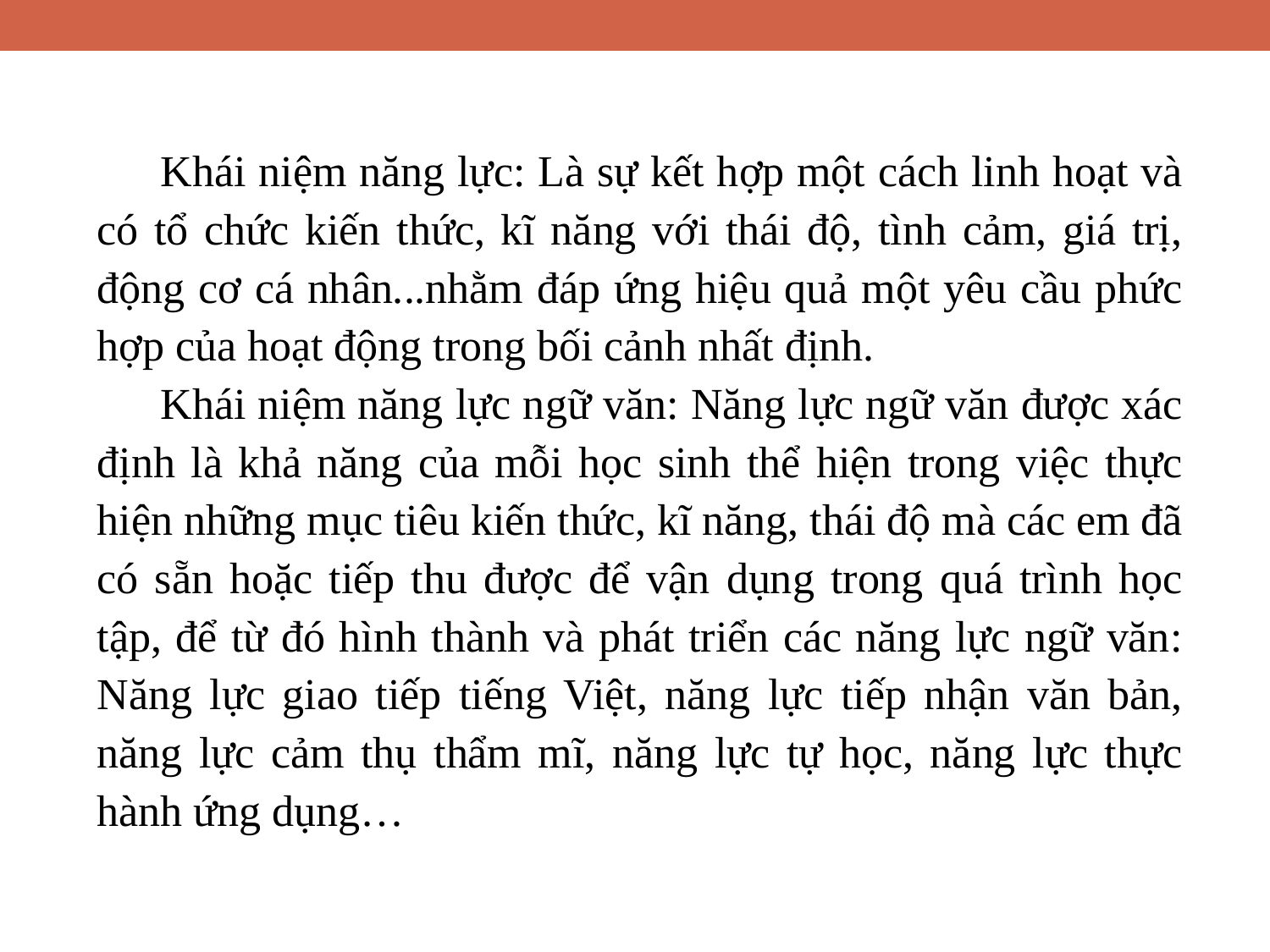

Khái niệm năng lực: Là sự kết hợp một cách linh hoạt và có tổ chức kiến thức, kĩ năng với thái độ, tình cảm, giá trị, động cơ cá nhân...nhằm đáp ứng hiệu quả một yêu cầu phức hợp của hoạt động trong bối cảnh nhất định.
Khái niệm năng lực ngữ văn: Năng lực ngữ văn được xác định là khả năng của mỗi học sinh thể hiện trong việc thực hiện những mục tiêu kiến thức, kĩ năng, thái độ mà các em đã có sẵn hoặc tiếp thu được để vận dụng trong quá trình học tập, để từ đó hình thành và phát triển các năng lực ngữ văn: Năng lực giao tiếp tiếng Việt, năng lực tiếp nhận văn bản, năng lực cảm thụ thẩm mĩ, năng lực tự học, năng lực thực hành ứng dụng…